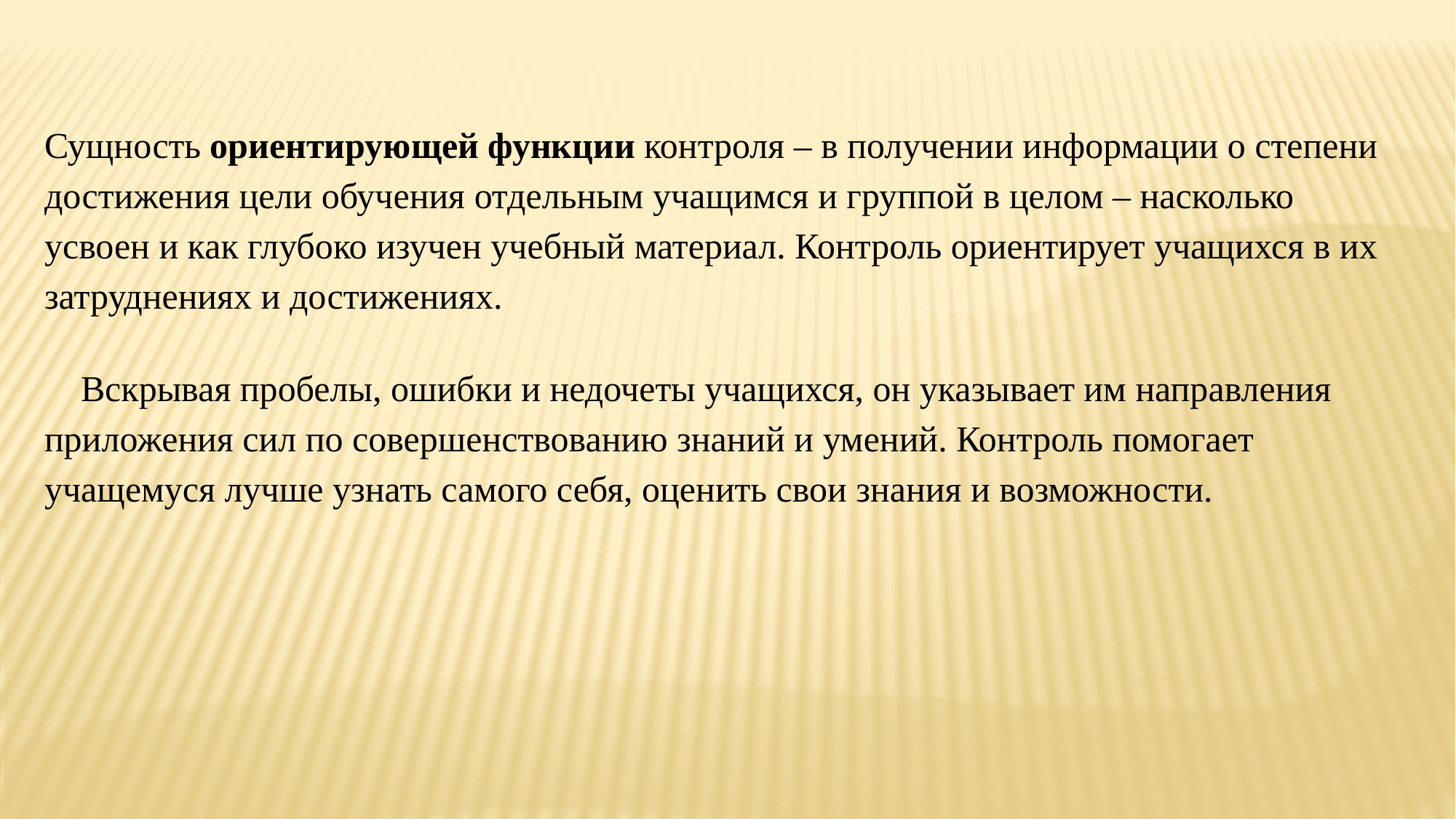

Сущность ориентирующей функции контроля – в получении информации о степени достижения цели обучения отдельным учащимся и группой в целом – насколько усвоен и как глубоко изучен учебный материал. Контроль ориентирует учащихся в их затруднениях и достижениях.
    Вскрывая пробелы, ошибки и недочеты учащихся, он указывает им направления приложения сил по совершенствованию знаний и умений. Контроль помогает учащемуся лучше узнать самого себя, оценить свои знания и возможности.